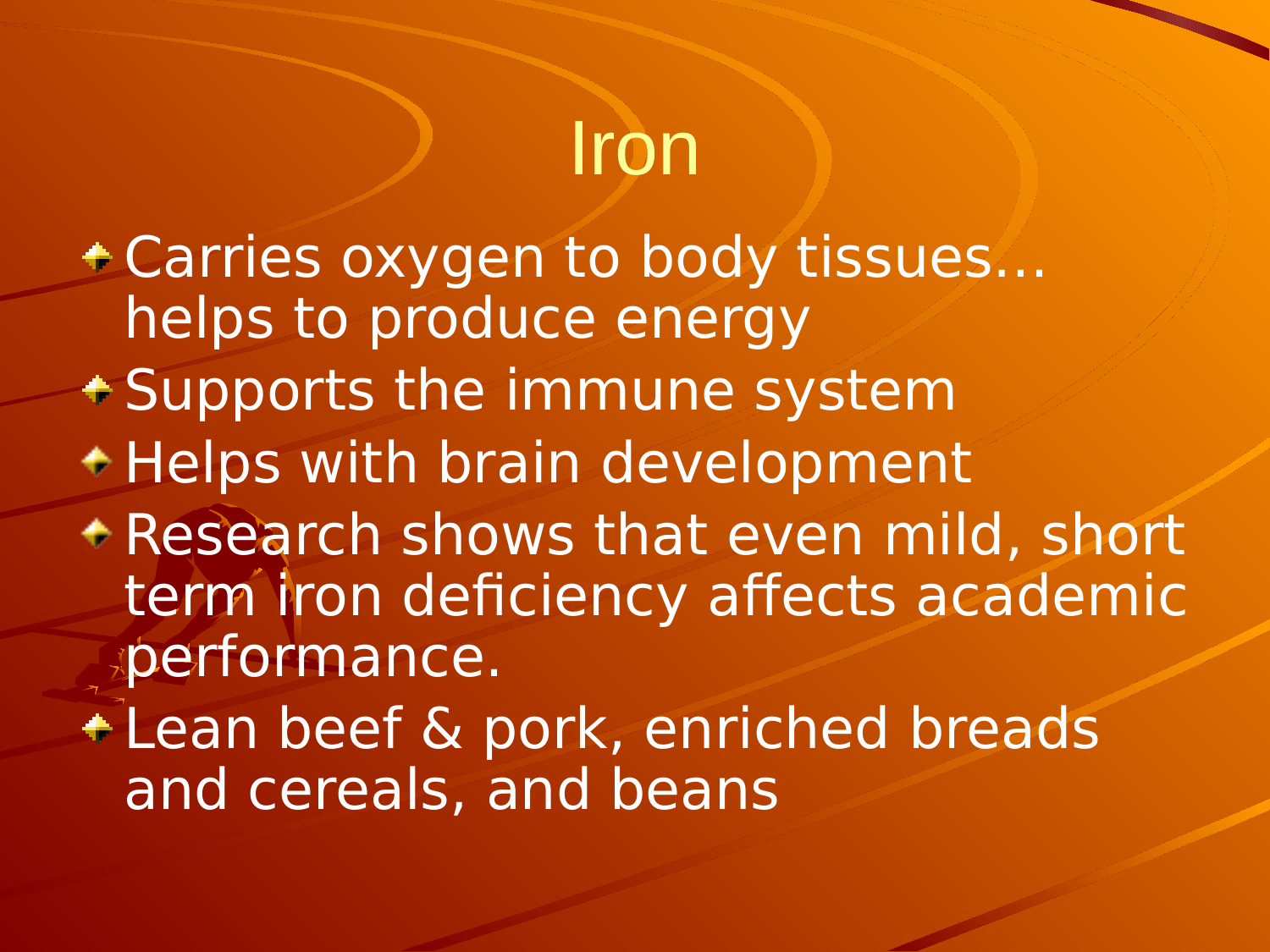

# Iron
Carries oxygen to body tissues… helps to produce energy
Supports the immune system
Helps with brain development
Research shows that even mild, short term iron deficiency affects academic performance.
Lean beef & pork, enriched breads and cereals, and beans